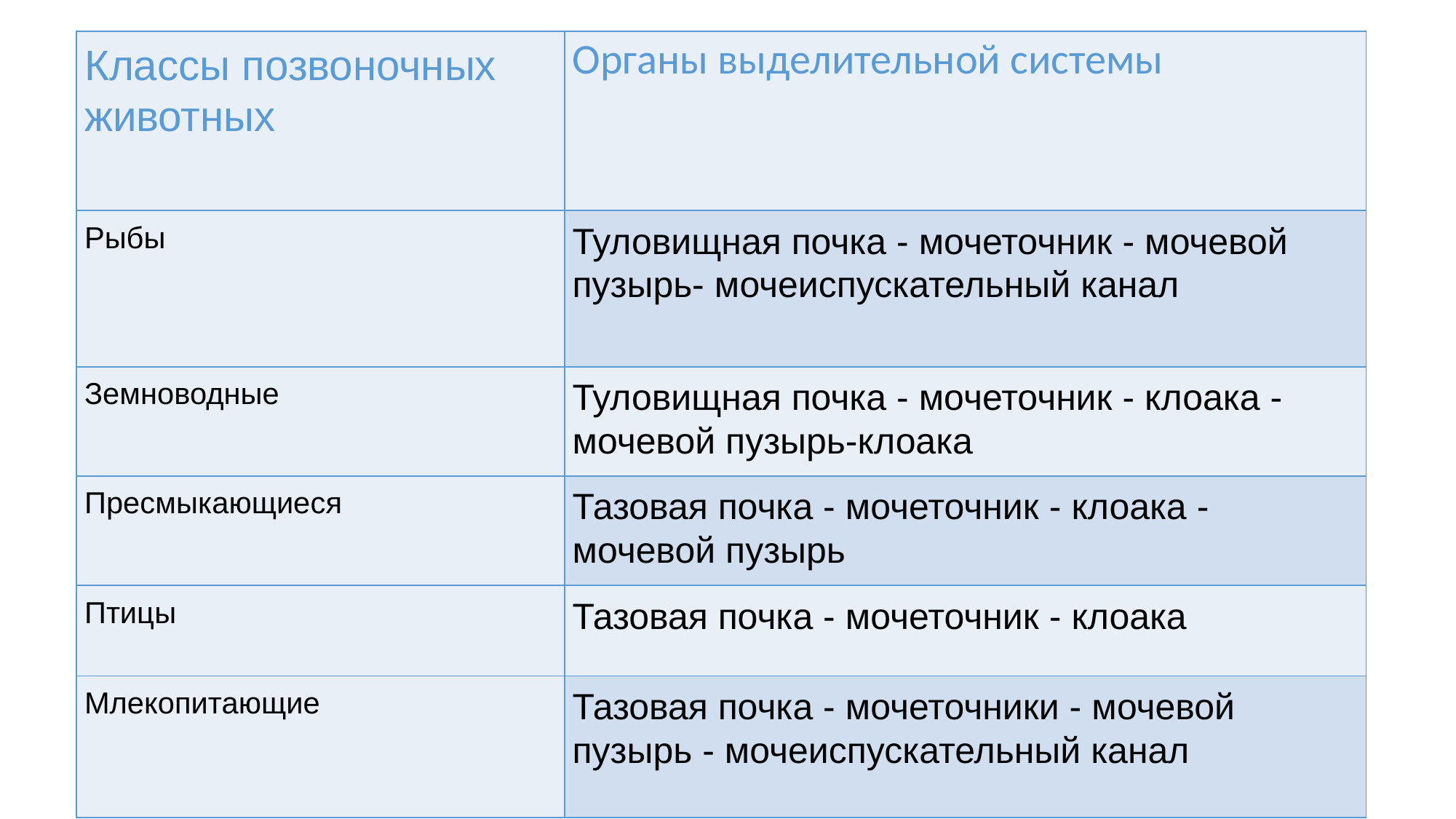

| Классы позвоночных животных | Органы выделительной системы |
| --- | --- |
| Рыбы | Туловищная почка - мочеточник - мочевой пузырь- мочеиспускательный канал |
| Земноводные | Туловищная почка - мочеточник - клоака - мочевой пузырь-клоака |
| Пресмыкающиеся | Тазовая почка - мочеточник - клоака - мочевой пузырь |
| Птицы | Тазовая почка - мочеточник - клоака |
| Млекопитающие | Тазовая почка - мочеточники - мочевой пузырь - мочеиспускательный канал |